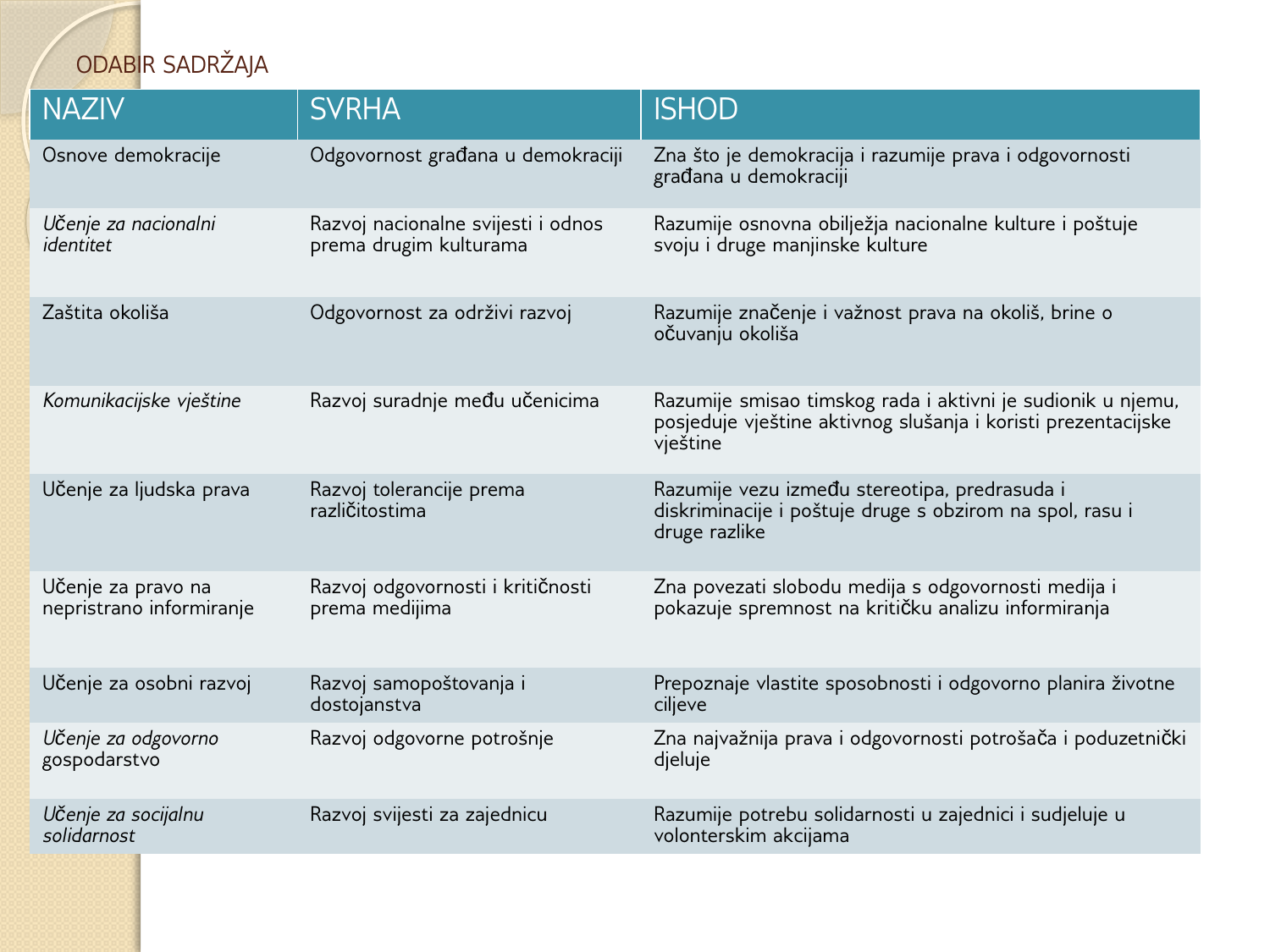

# ODABIR SADRŽAJA
| NAZIV | SVRHA | ISHOD |
| --- | --- | --- |
| Osnove demokracije | Odgovornost građana u demokraciji | Zna što je demokracija i razumije prava i odgovornosti građana u demokraciji |
| Učenje za nacionalni identitet | Razvoj nacionalne svijesti i odnos prema drugim kulturama | Razumije osnovna obilježja nacionalne kulture i poštuje svoju i druge manjinske kulture |
| Zaštita okoliša | Odgovornost za održivi razvoj | Razumije značenje i važnost prava na okoliš, brine o očuvanju okoliša |
| Komunikacijske vještine | Razvoj suradnje među učenicima | Razumije smisao timskog rada i aktivni je sudionik u njemu, posjeduje vještine aktivnog slušanja i koristi prezentacijske vještine |
| Učenje za ljudska prava | Razvoj tolerancije prema različitostima | Razumije vezu između stereotipa, predrasuda i diskriminacije i poštuje druge s obzirom na spol, rasu i druge razlike |
| Učenje za pravo na nepristrano informiranje | Razvoj odgovornosti i kritičnosti prema medijima | Zna povezati slobodu medija s odgovornosti medija i pokazuje spremnost na kritičku analizu informiranja |
| Učenje za osobni razvoj | Razvoj samopoštovanja i dostojanstva | Prepoznaje vlastite sposobnosti i odgovorno planira životne ciljeve |
| Učenje za odgovorno gospodarstvo | Razvoj odgovorne potrošnje | Zna najvažnija prava i odgovornosti potrošača i poduzetnički djeluje |
| Učenje za socijalnu solidarnost | Razvoj svijesti za zajednicu | Razumije potrebu solidarnosti u zajednici i sudjeluje u volonterskim akcijama |